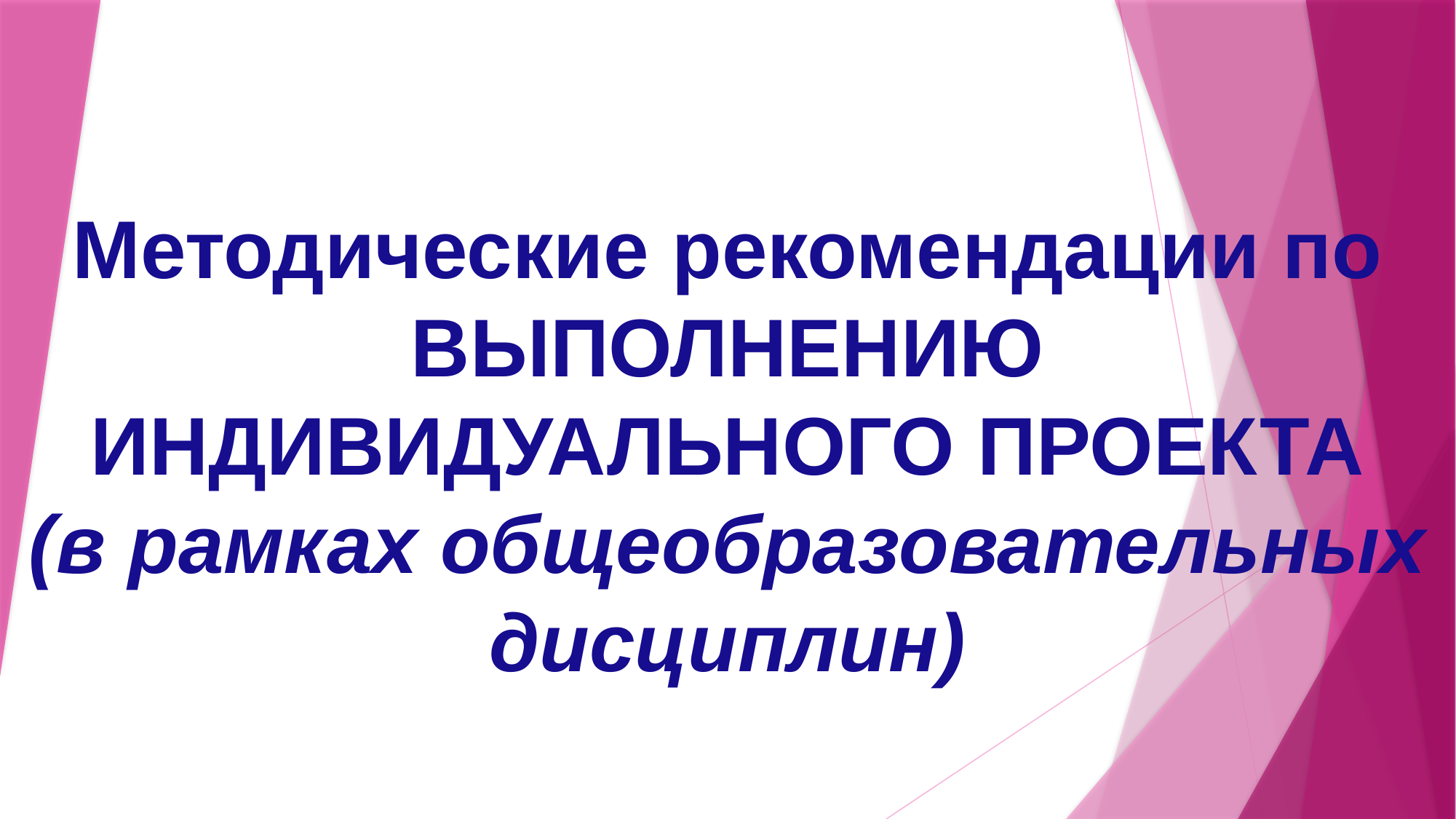

# Методические рекомендации по ВЫПОЛНЕНИЮ ИНДИВИДУАЛЬНОГО ПРОЕКТА (в рамках общеобразовательных дисциплин)